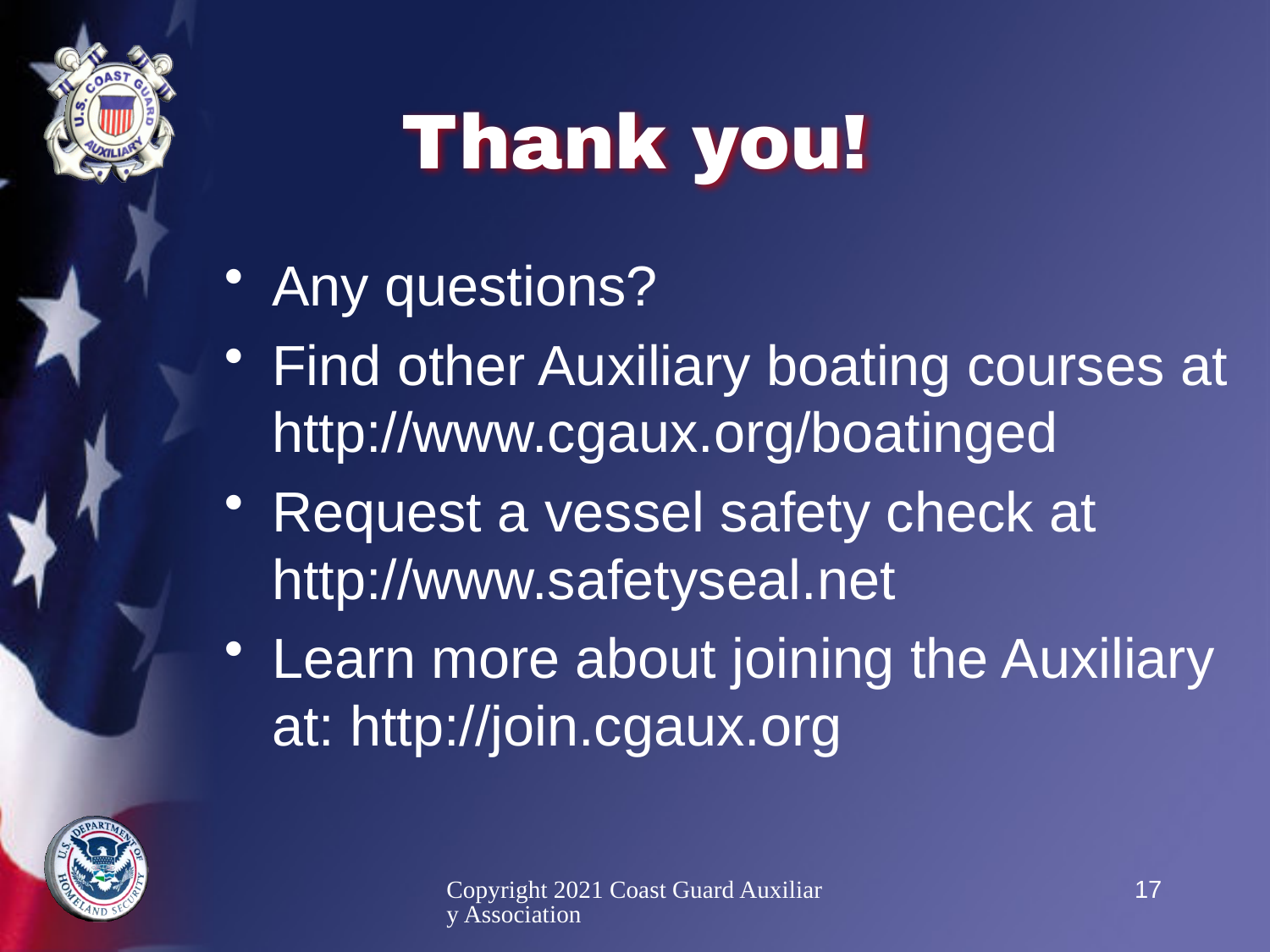

# Thank you!
Any questions?
Find other Auxiliary boating courses at http://www.cgaux.org/boatinged
Request a vessel safety check at http://www.safetyseal.net
Learn more about joining the Auxiliary at: http://join.cgaux.org
Copyright 2021 Coast Guard Auxiliary Association
17